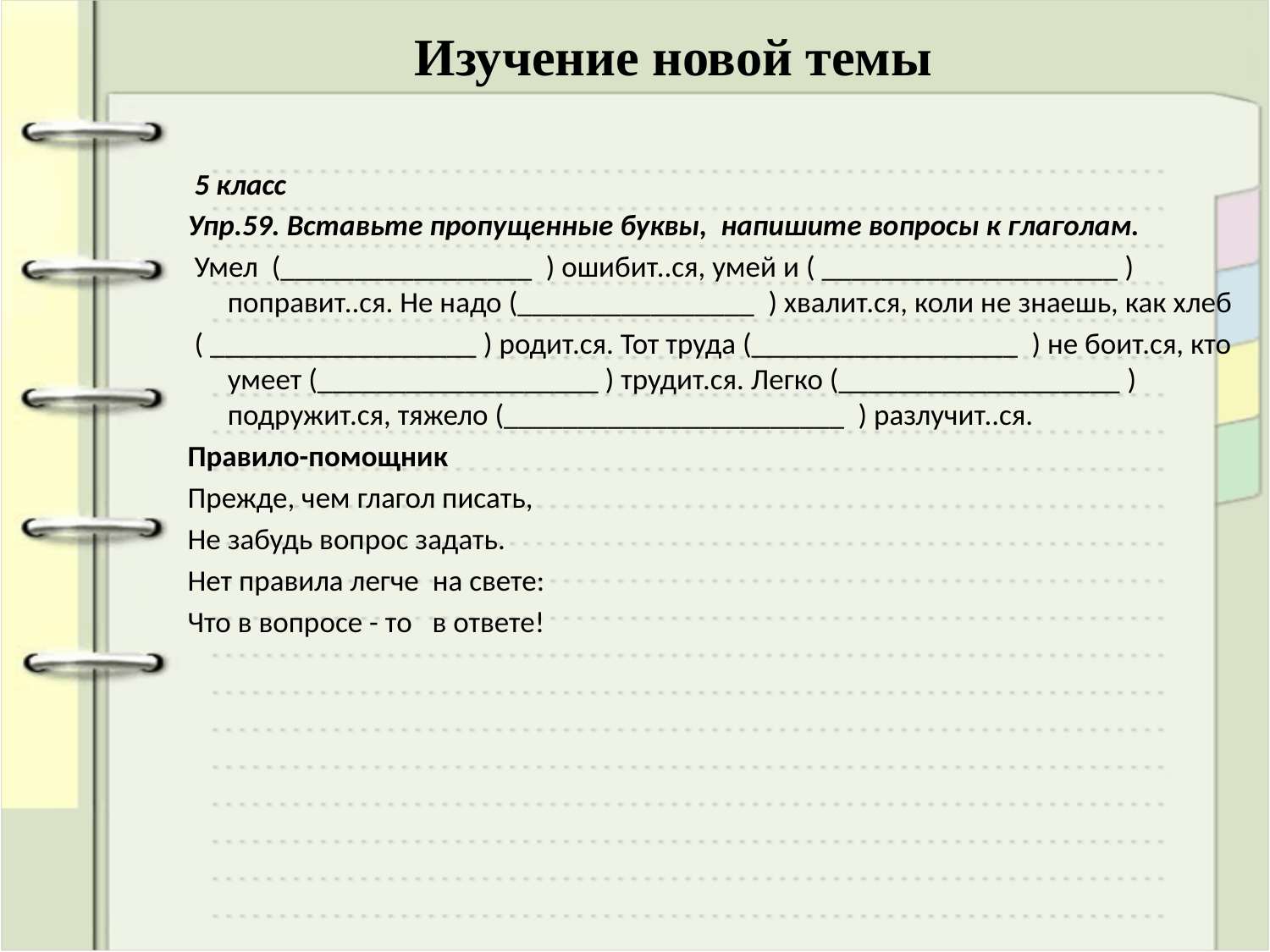

# Изучение новой темы
 5 класс
Упр.59. Вставьте пропущенные буквы,  напишите вопросы к глаголам.
 Умел  (_________________  ) ошибит..ся, умей и ( ____________________ ) поправит..ся. Не надо (________________  ) хвалит.ся, коли не знаешь, как хлеб
 ( __________________ ) родит.ся. Тот труда (__________________  ) не боит.ся, кто умеет (___________________ ) трудит.ся. Легко (___________________ ) подружит.ся, тяжело (_______________________  ) разлучит..ся.
Правило-помощник
Прежде, чем глагол писать,
Не забудь вопрос задать.
Нет правила легче  на свете:
Что в вопросе - то   в ответе!